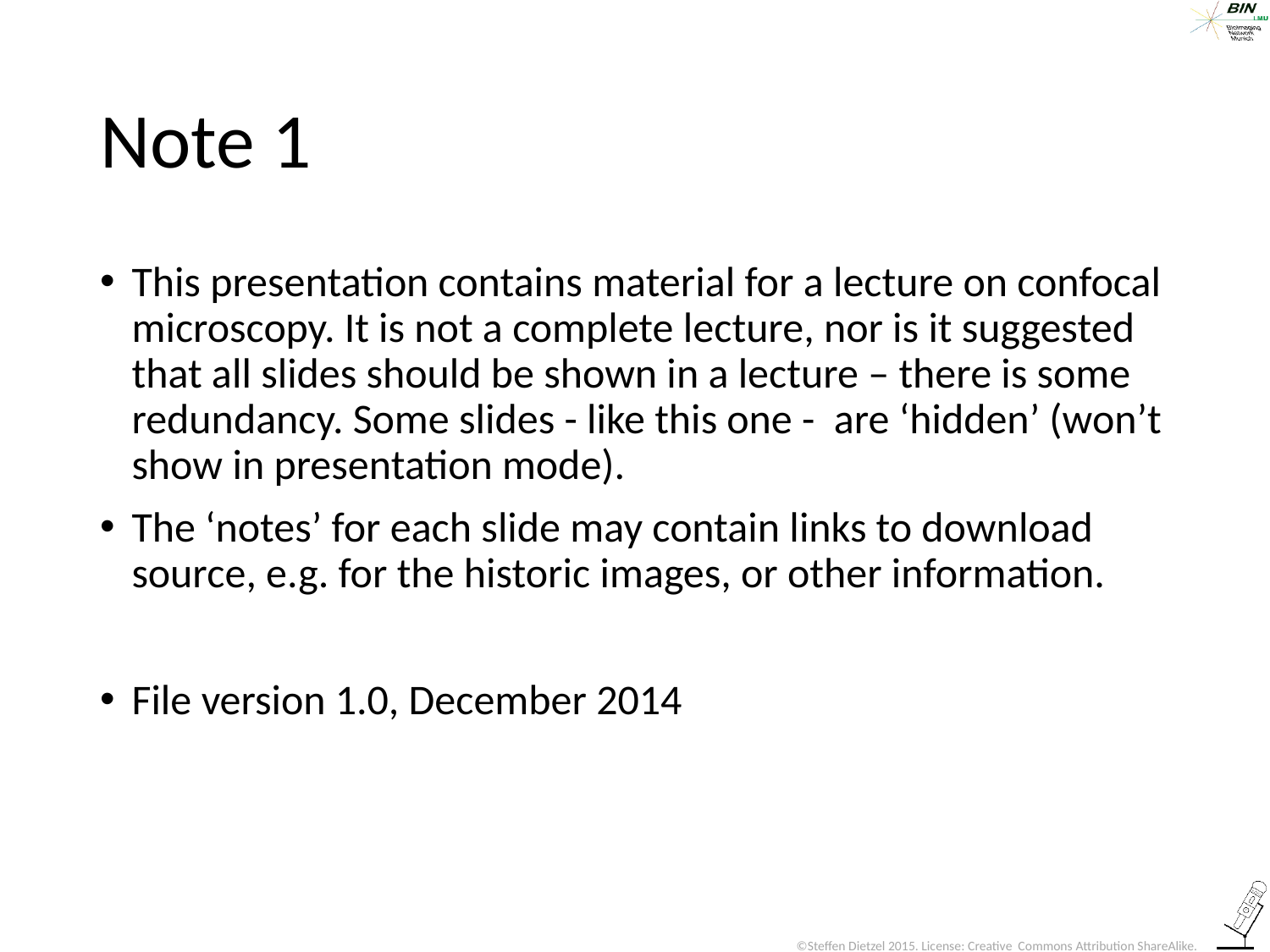

# Note 1
This presentation contains material for a lecture on confocal microscopy. It is not a complete lecture, nor is it suggested that all slides should be shown in a lecture – there is some redundancy. Some slides - like this one -  are ‘hidden’ (won’t show in presentation mode).
The ‘notes’ for each slide may contain links to download source, e.g. for the historic images, or other information.

File version 1.0, December 2014